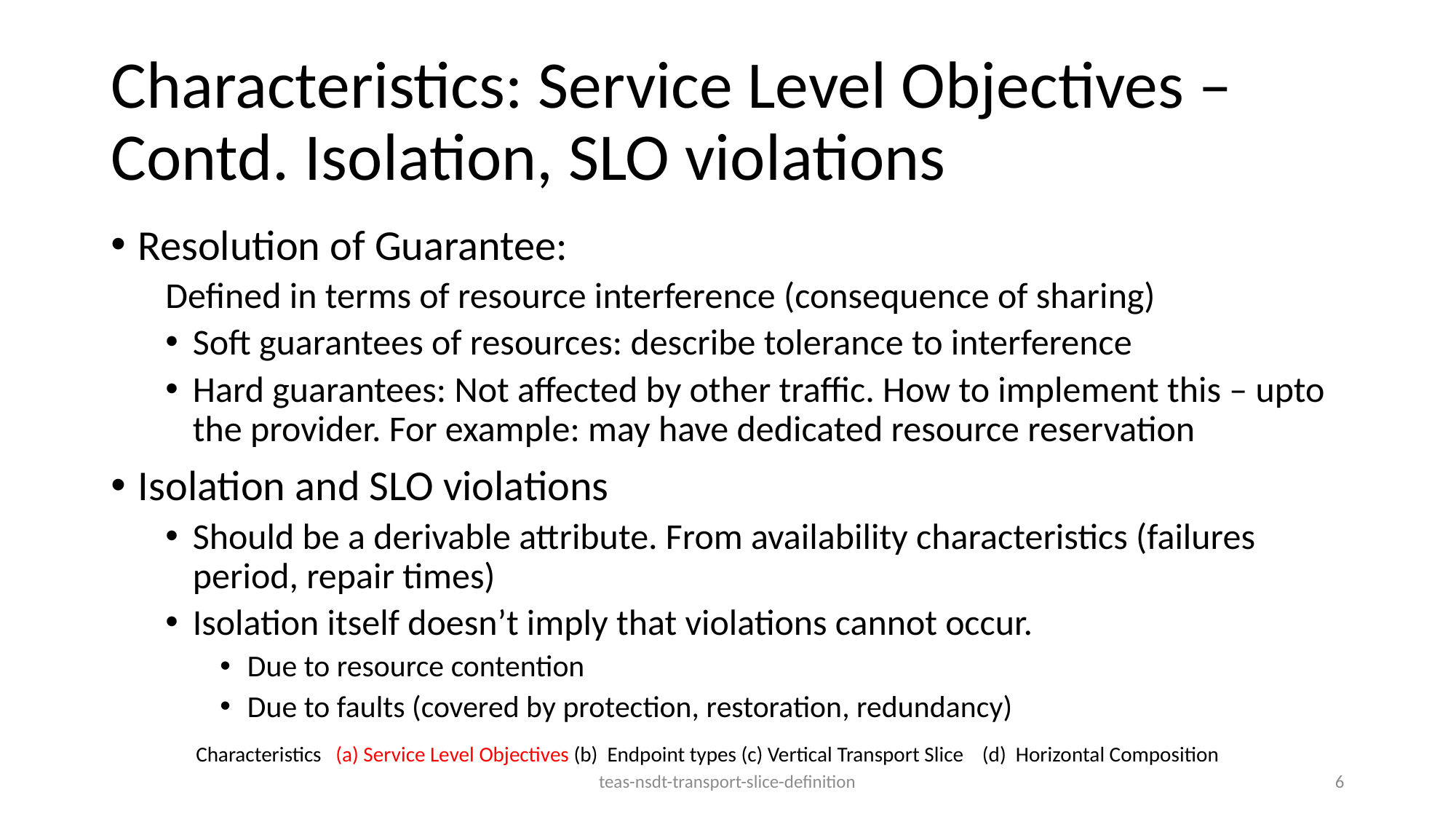

# Characteristics: Service Level Objectives –Contd. Isolation, SLO violations
Resolution of Guarantee:
Defined in terms of resource interference (consequence of sharing)
Soft guarantees of resources: describe tolerance to interference
Hard guarantees: Not affected by other traffic. How to implement this – upto the provider. For example: may have dedicated resource reservation
Isolation and SLO violations
Should be a derivable attribute. From availability characteristics (failures period, repair times)
Isolation itself doesn’t imply that violations cannot occur.
Due to resource contention
Due to faults (covered by protection, restoration, redundancy)
Characteristics   (a) Service Level Objectives (b)  Endpoint types (c) Vertical Transport Slice    (d)  Horizontal Composition
teas-nsdt-transport-slice-definition
6